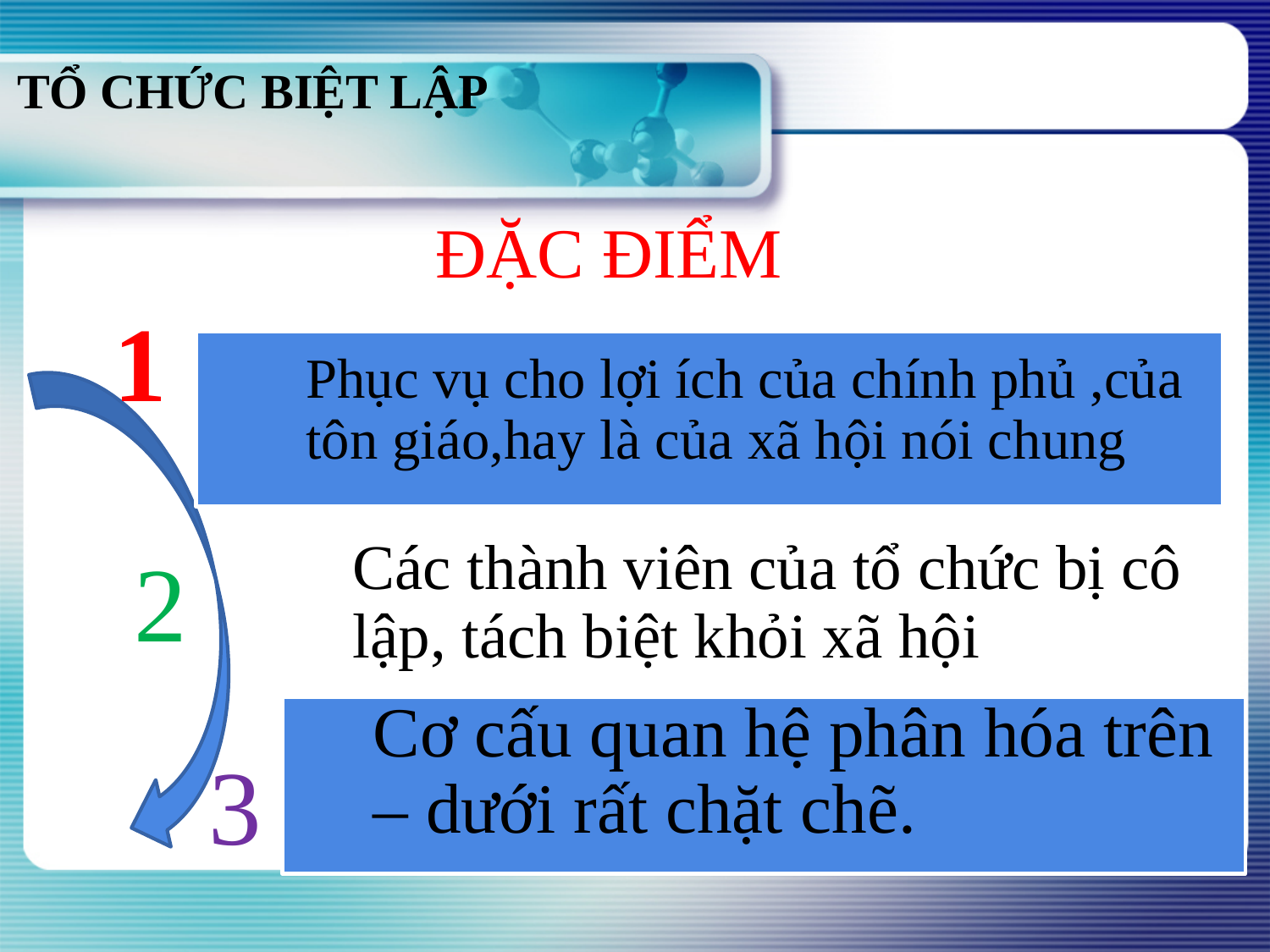

TỔ CHỨC BIỆT LẬP
ĐẶC ĐIỂM
1
Phục vụ cho lợi ích của chính phủ ,của tôn giáo,hay là của xã hội nói chung

2
Các thành viên của tổ chức bị cô lập, tách biệt khỏi xã hội
Cơ cấu quan hệ phân hóa trên – dưới rất chặt chẽ.

3